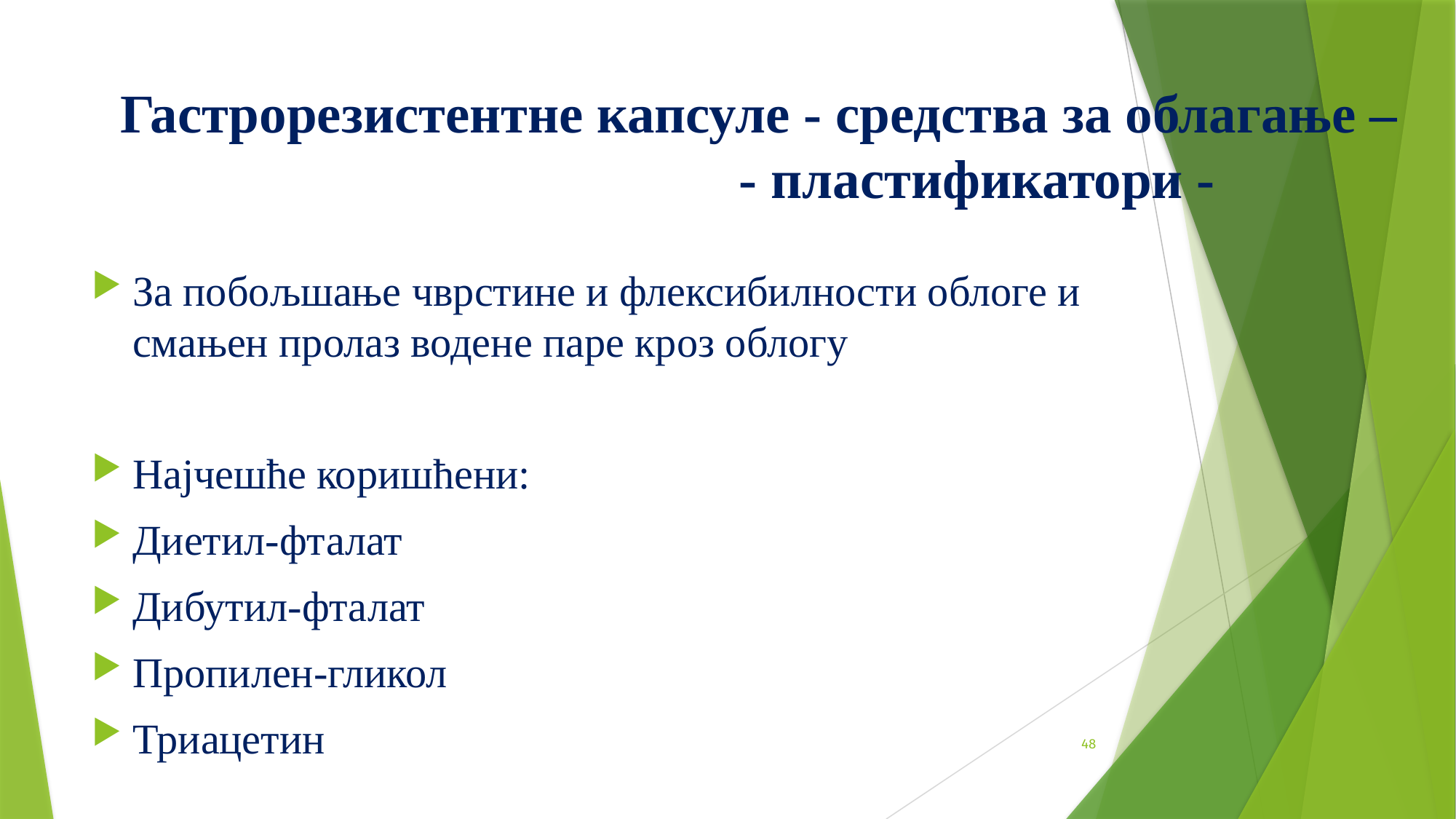

# Гастрорезистентне капсуле - средства за облагање – - пластификатори -
За побољшање чврстине и флексибилности облоге и смањен пролаз водене паре кроз облогу

Најчешће коришћени:
Диетил-фталат
Дибутил-фталат
Пропилен-гликол
Триацетин

48